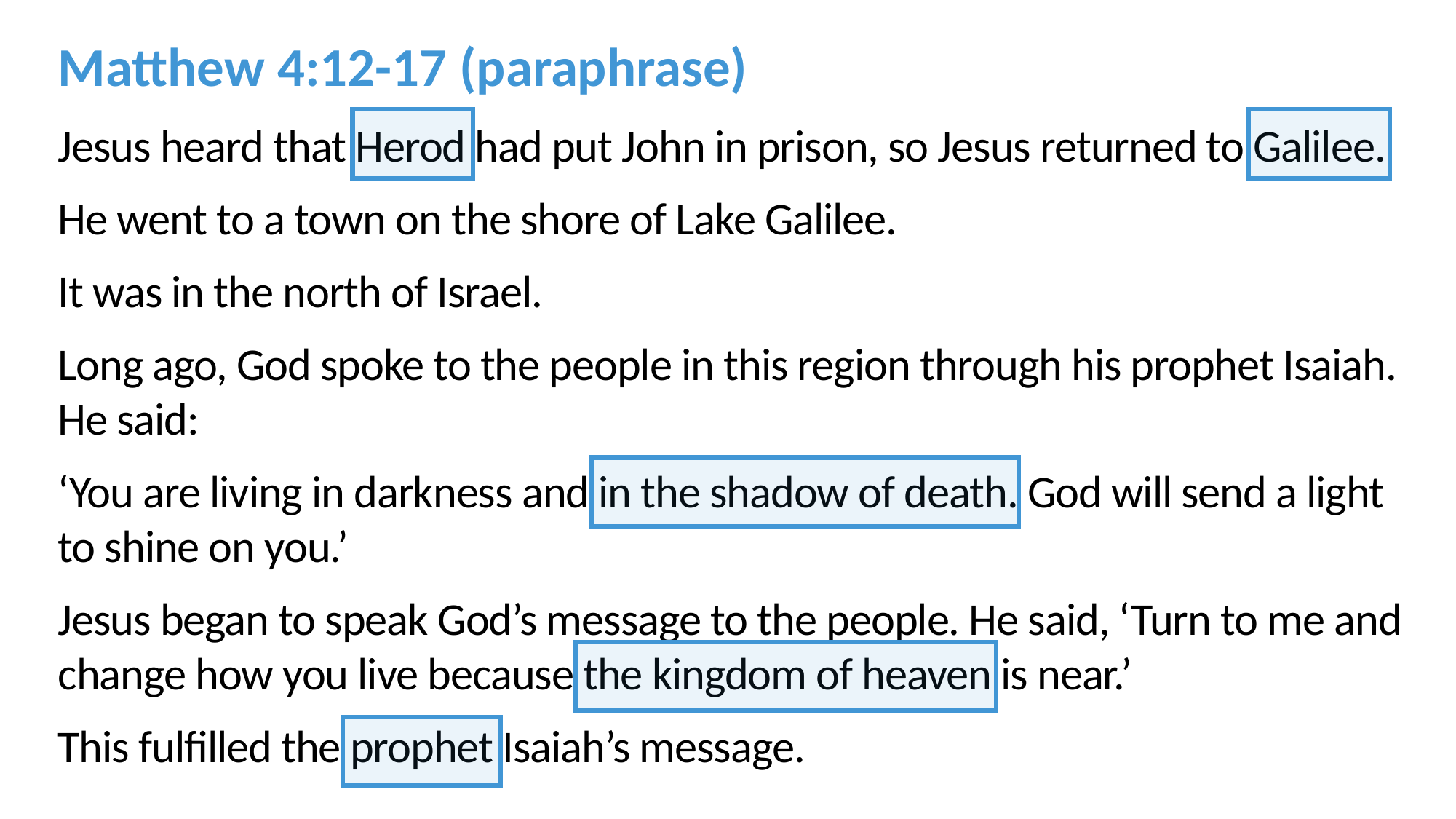

Matthew 4:12-17 (paraphrase)
Jesus heard that Herod had put John in prison, so Jesus returned to Galilee.
He went to a town on the shore of Lake Galilee.
It was in the north of Israel.
Long ago, God spoke to the people in this region through his prophet Isaiah. He said:
‘You are living in darkness and in the shadow of death. God will send a light to shine on you.’
Jesus began to speak God’s message to the people. He said, ‘Turn to me and change how you live because the kingdom of heaven is near.’
This fulfilled the prophet Isaiah’s message.